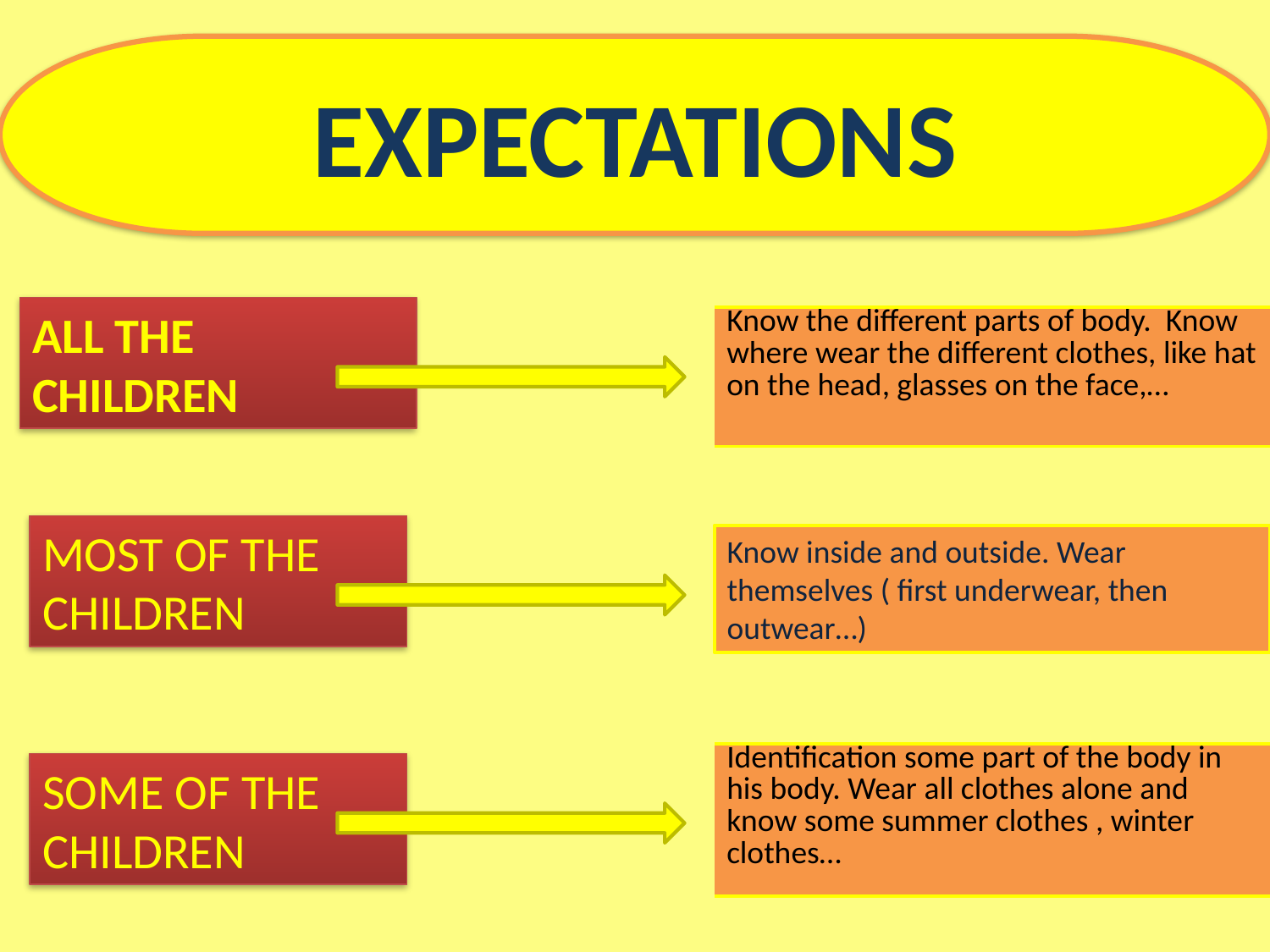

EXPECTATIONS
ALL THE CHILDREN
| Know the different parts of body. Know where wear the different clothes, like hat on the head, glasses on the face,… |
| --- |

MOST OF THE CHILDREN
Know inside and outside. Wear themselves ( first underwear, then outwear…)

| Identification some part of the body in his body. Wear all clothes alone and know some summer clothes , winter clothes… |
| --- |
SOME OF THE CHILDREN